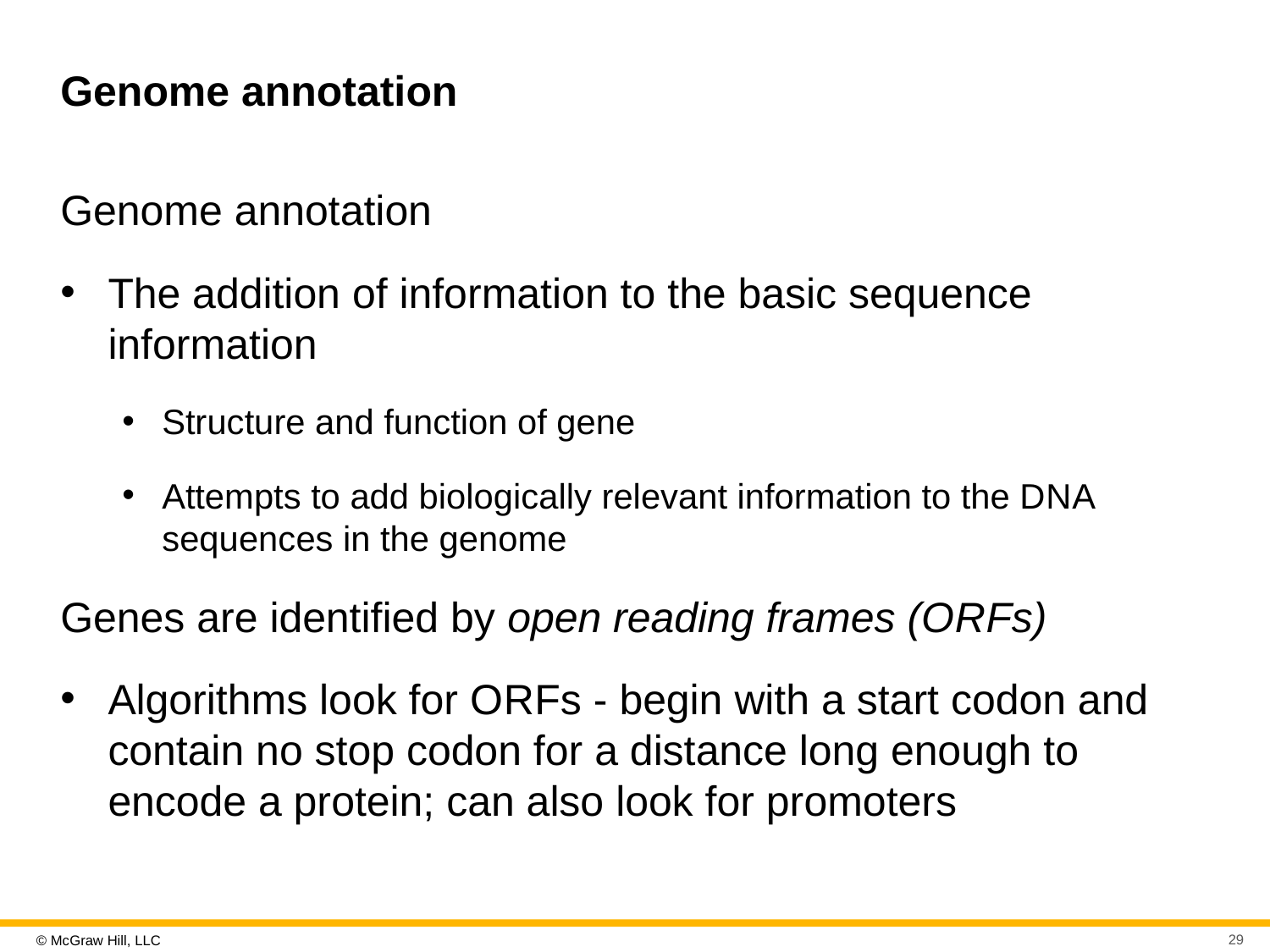

# Genome annotation
Genome annotation
The addition of information to the basic sequence information
Structure and function of gene
Attempts to add biologically relevant information to the D N A sequences in the genome
Genes are identified by open reading frames (O R Fs)
Algorithms look for O R Fs - begin with a start codon and contain no stop codon for a distance long enough to encode a protein; can also look for promoters
29